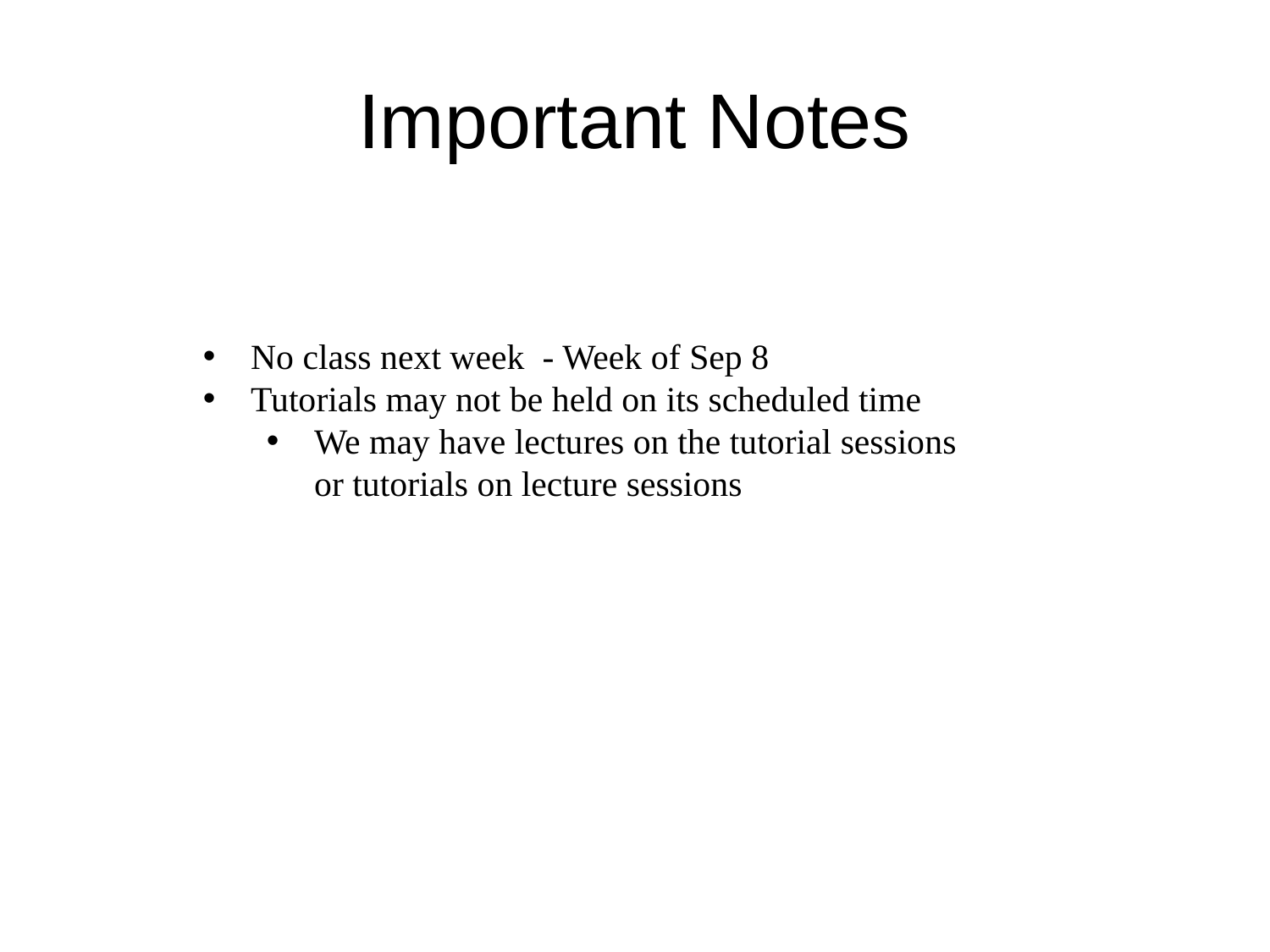

# Important Notes
No class next week  - Week of Sep 8
Tutorials may not be held on its scheduled time
We may have lectures on the tutorial sessions or tutorials on lecture sessions